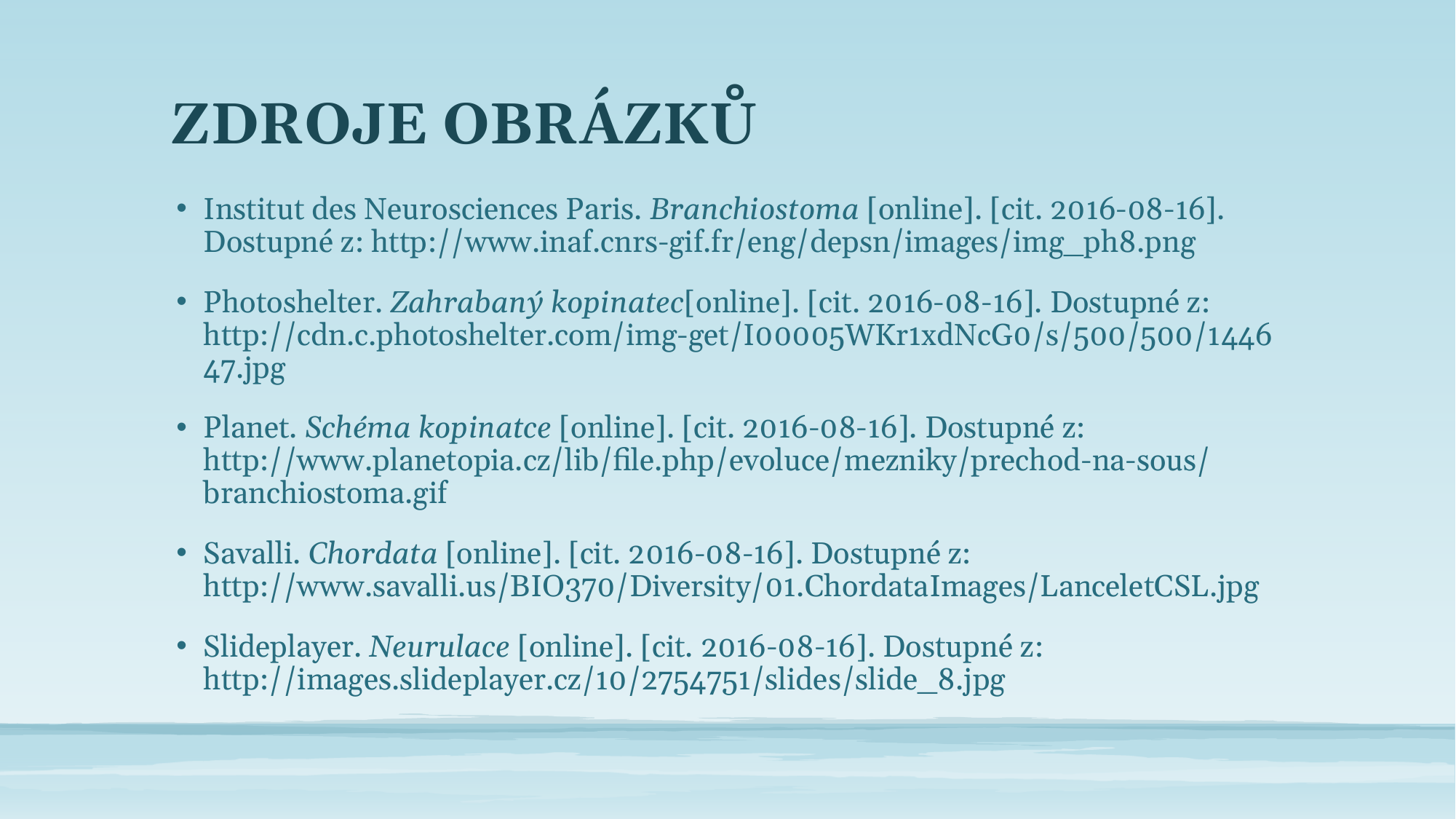

# ZDROJE OBRÁZKŮ
Institut des Neurosciences Paris. Branchiostoma [online]. [cit. 2016-08-16]. Dostupné z: http://www.inaf.cnrs-gif.fr/eng/depsn/images/img_ph8.png
Photoshelter. Zahrabaný kopinatec[online]. [cit. 2016-08-16]. Dostupné z: http://cdn.c.photoshelter.com/img-get/I00005WKr1xdNcG0/s/500/500/144647.jpg
Planet. Schéma kopinatce [online]. [cit. 2016-08-16]. Dostupné z: http://www.planetopia.cz/lib/file.php/evoluce/mezniky/prechod-na-sous/branchiostoma.gif
Savalli. Chordata [online]. [cit. 2016-08-16]. Dostupné z: http://www.savalli.us/BIO370/Diversity/01.ChordataImages/LanceletCSL.jpg
Slideplayer. Neurulace [online]. [cit. 2016-08-16]. Dostupné z: http://images.slideplayer.cz/10/2754751/slides/slide_8.jpg